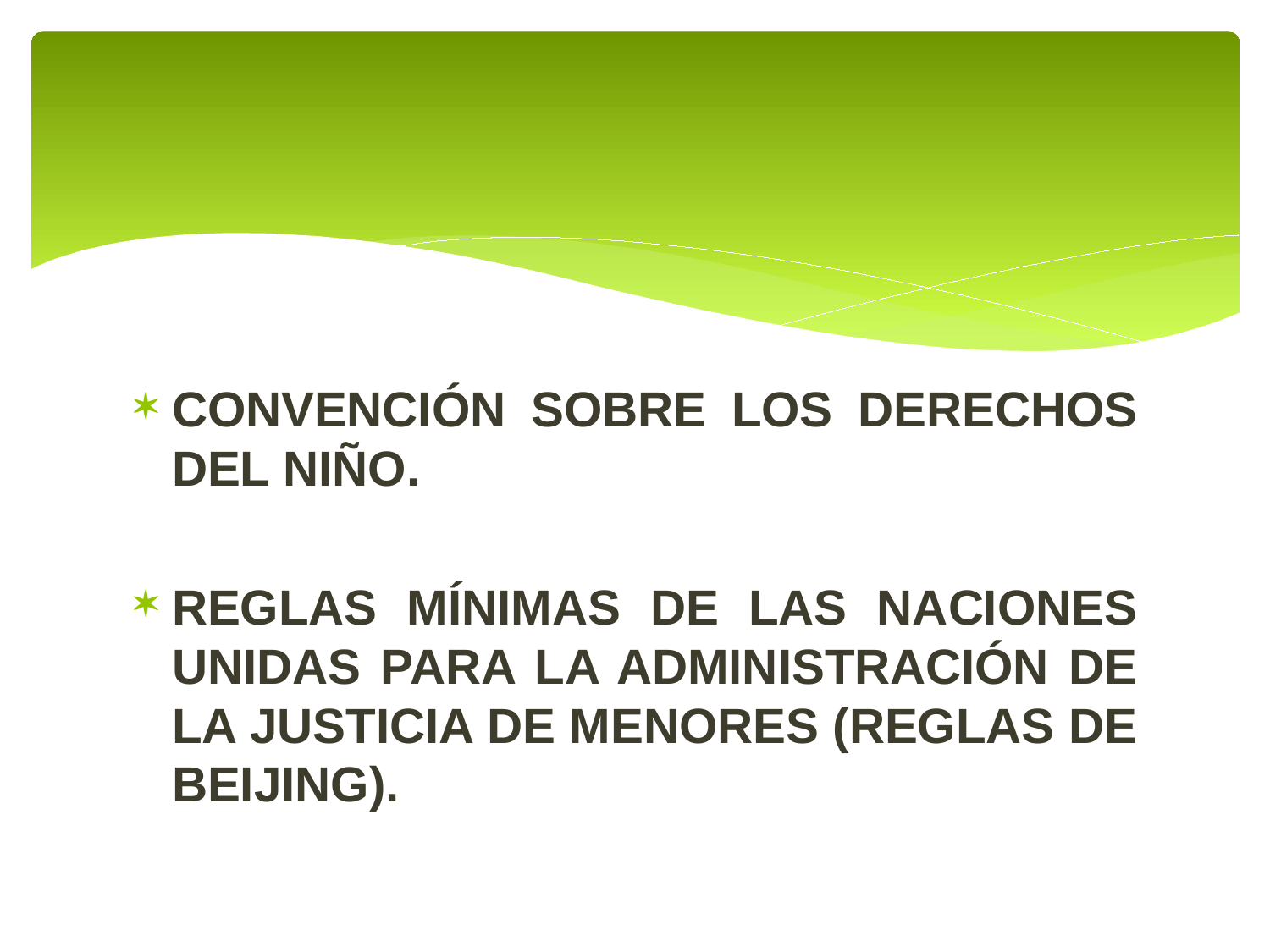

#
CONVENCIÓN SOBRE LOS DERECHOS DEL NIÑO.

REGLAS MÍNIMAS DE LAS NACIONES UNIDAS PARA LA ADMINISTRACIÓN DE LA JUSTICIA DE MENORES (REGLAS DE BEIJING).